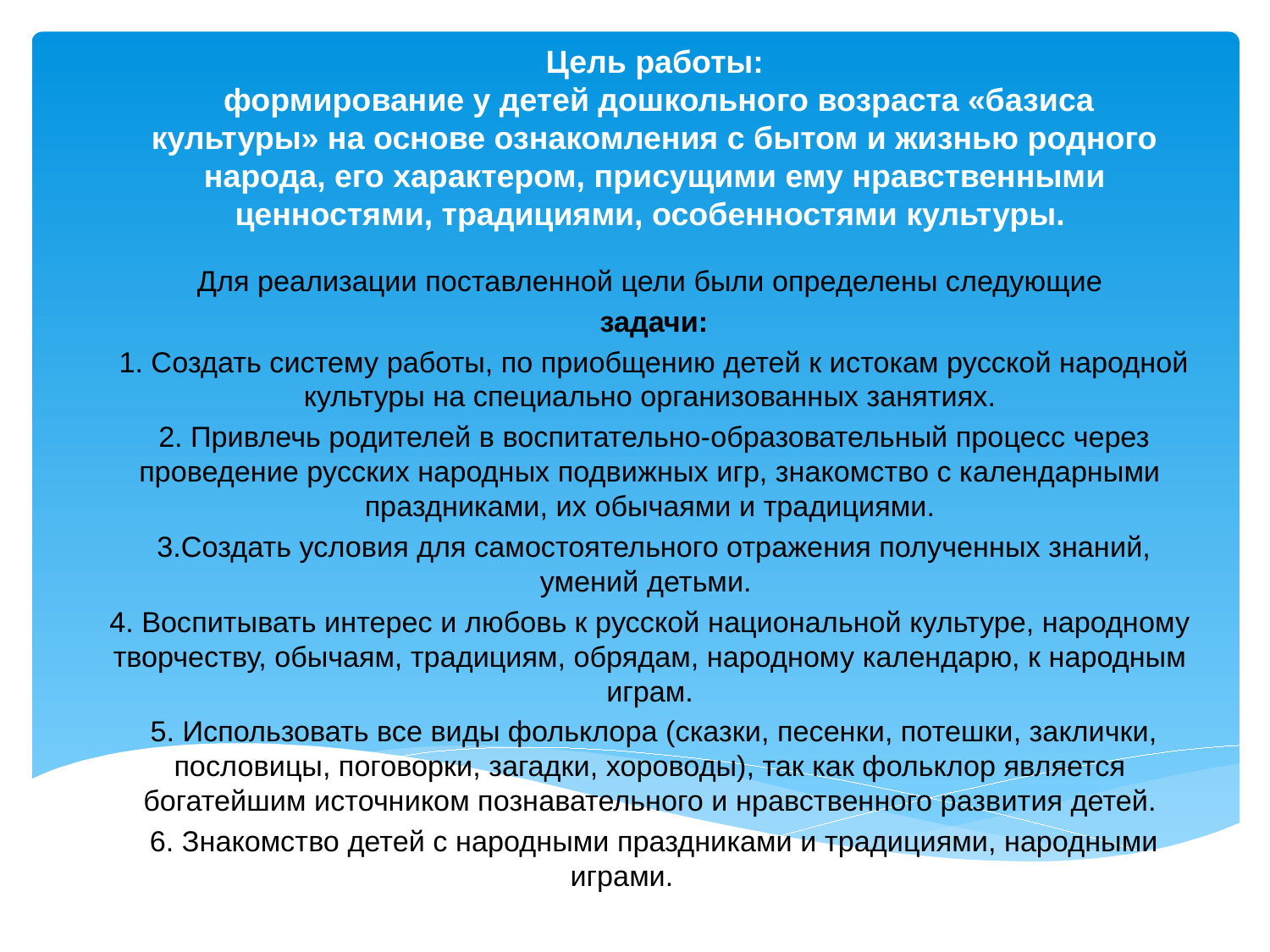

# Цель работы: формирование у детей дошкольного возраста «базиса культуры» на основе ознакомления с бытом и жизнью родного народа, его характером, присущими ему нравственными ценностями, традициями, особенностями культуры.
Для реализации поставленной цели были определены следующие
 задачи:
 1. Создать систему работы, по приобщению детей к истокам русской народной культуры на специально организованных занятиях.
 2. Привлечь родителей в воспитательно-образовательный процесс через проведение русских народных подвижных игр, знакомство с календарными праздниками, их обычаями и традициями.
 3.Создать условия для самостоятельного отражения полученных знаний, умений детьми.
4. Воспитывать интерес и любовь к русской национальной культуре, народному творчеству, обычаям, традициям, обрядам, народному календарю, к народным играм.
 5. Использовать все виды фольклора (сказки, песенки, потешки, заклички, пословицы, поговорки, загадки, хороводы), так как фольклор является богатейшим источником познавательного и нравственного развития детей.
 6. Знакомство детей с народными праздниками и традициями, народными играми.